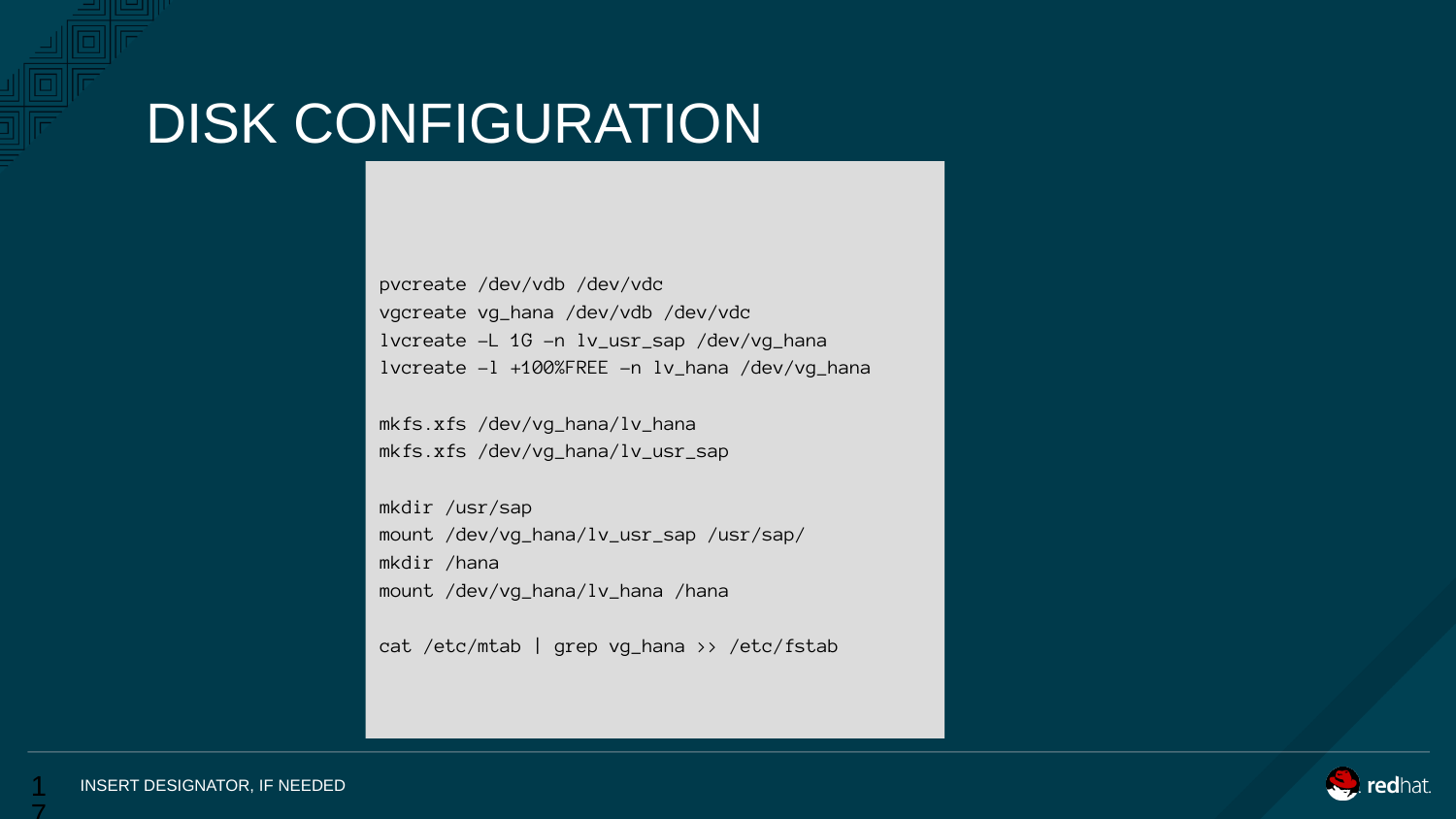

# DISK CONFIGURATION

pvcreate /dev/vdb /dev/vdc
vgcreate vg_hana /dev/vdb /dev/vdc
lvcreate -L 1G -n lv_usr_sap /dev/vg_hana
lvcreate -l +100%FREE -n lv_hana /dev/vg_hana

mkfs.xfs /dev/vg_hana/lv_hana
mkfs.xfs /dev/vg_hana/lv_usr_sap

mkdir /usr/sap
mount /dev/vg_hana/lv_usr_sap /usr/sap/
mkdir /hana
mount /dev/vg_hana/lv_hana /hana

cat /etc/mtab | grep vg_hana >> /etc/fstab
17